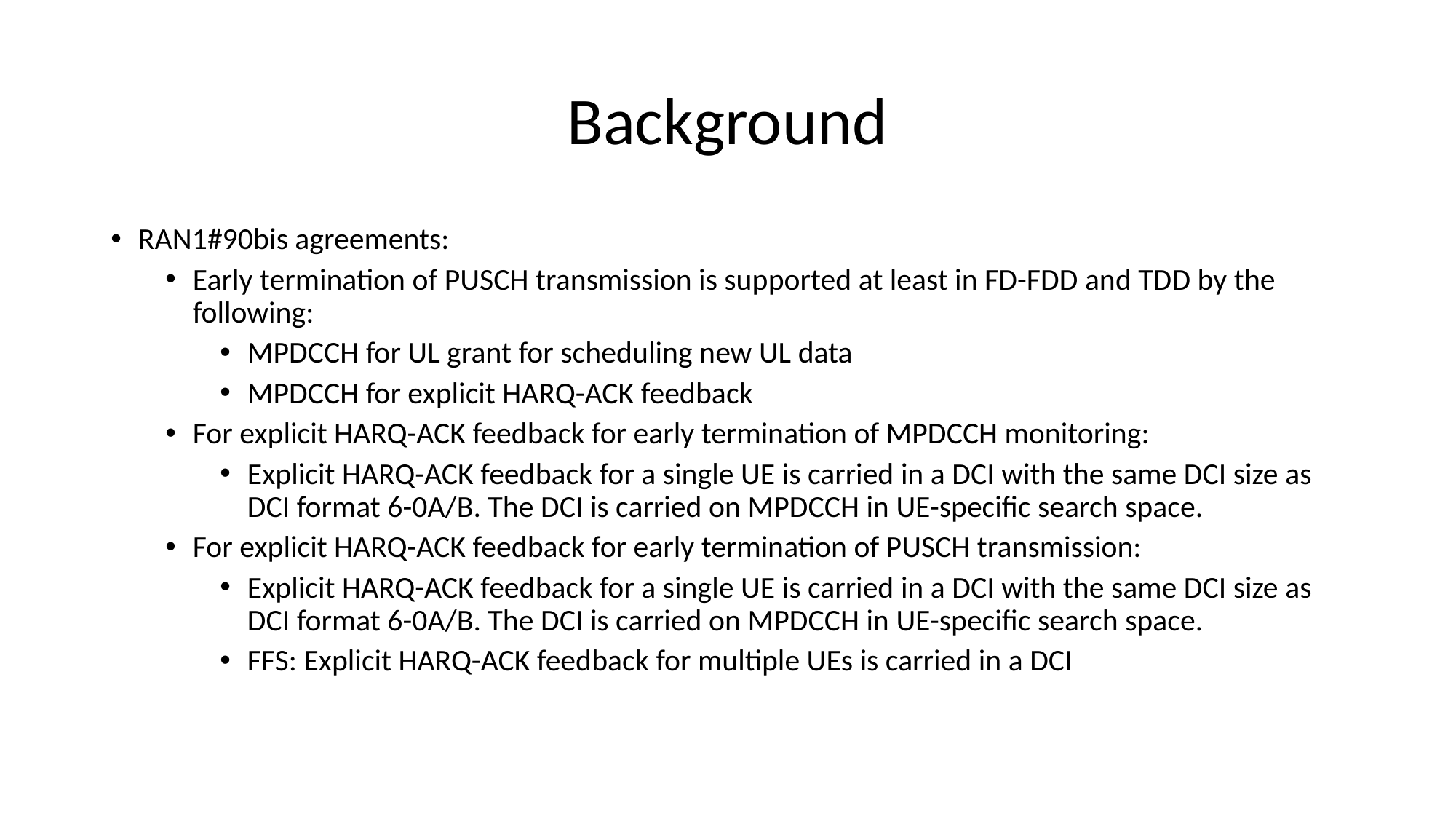

# Background
RAN1#90bis agreements:
Early termination of PUSCH transmission is supported at least in FD-FDD and TDD by the following:
MPDCCH for UL grant for scheduling new UL data
MPDCCH for explicit HARQ-ACK feedback
For explicit HARQ-ACK feedback for early termination of MPDCCH monitoring:
Explicit HARQ-ACK feedback for a single UE is carried in a DCI with the same DCI size as DCI format 6-0A/B. The DCI is carried on MPDCCH in UE-specific search space.
For explicit HARQ-ACK feedback for early termination of PUSCH transmission:
Explicit HARQ-ACK feedback for a single UE is carried in a DCI with the same DCI size as DCI format 6-0A/B. The DCI is carried on MPDCCH in UE-specific search space.
FFS: Explicit HARQ-ACK feedback for multiple UEs is carried in a DCI